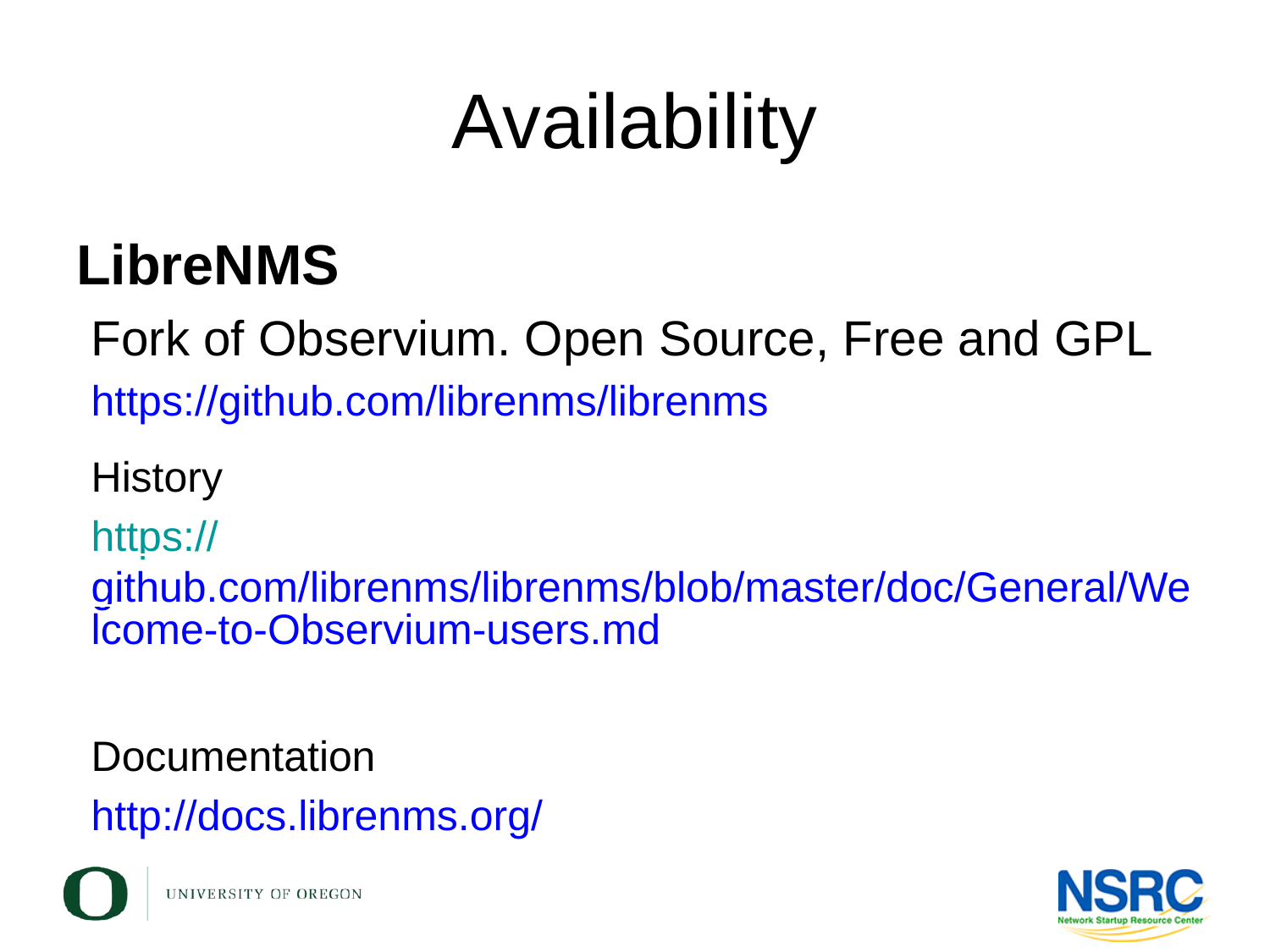

# Availability
LibreNMS
Fork of Observium. Open Source, Free and GPL
https://github.com/librenms/librenms
History
https://github.com/librenms/librenms/blob/master/doc/General/Welcome-to-Observium-users.md
Documentation
http://docs.librenms.org/